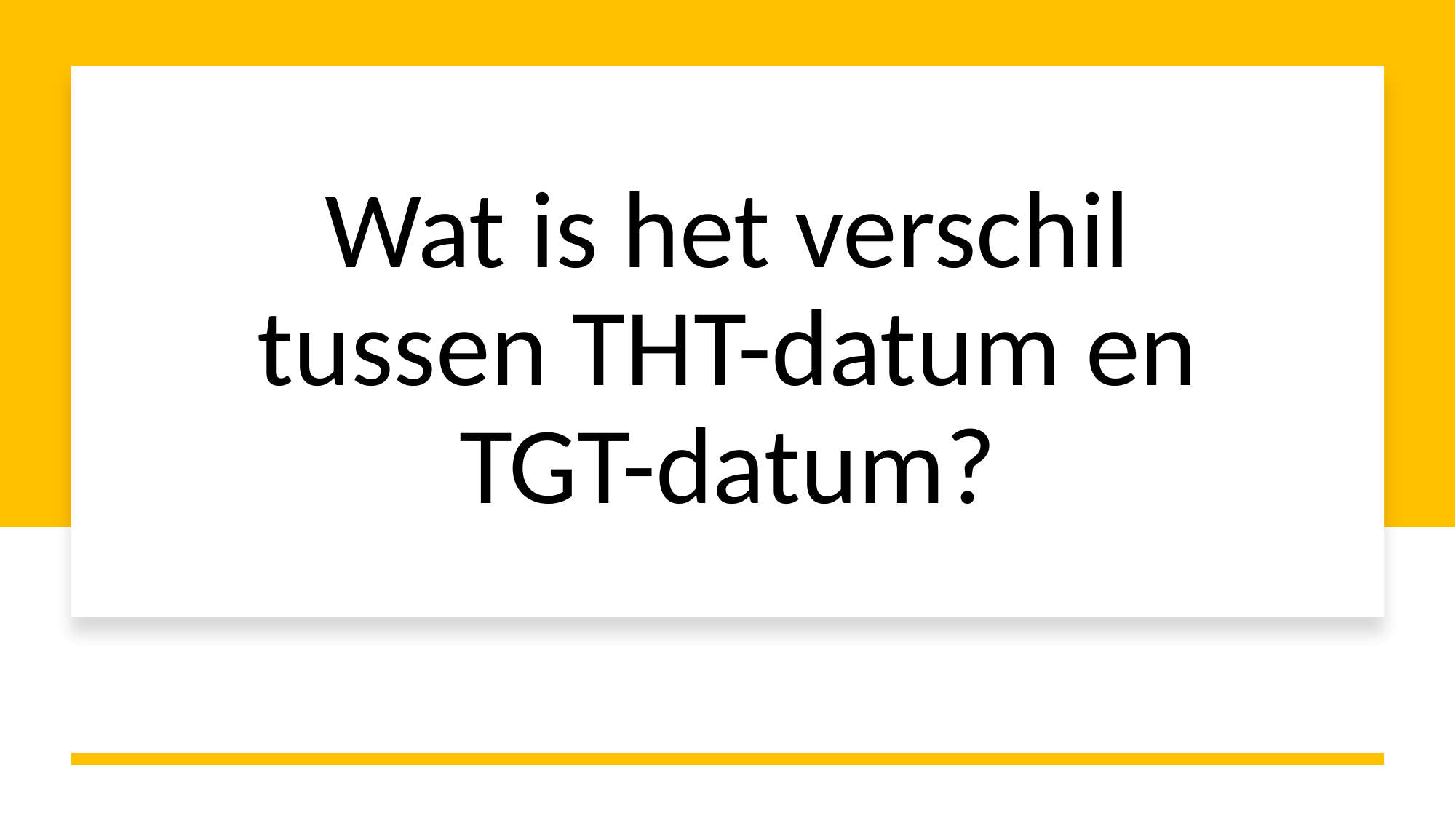

# Wat is het verschil tussen THT-datum en TGT-datum?